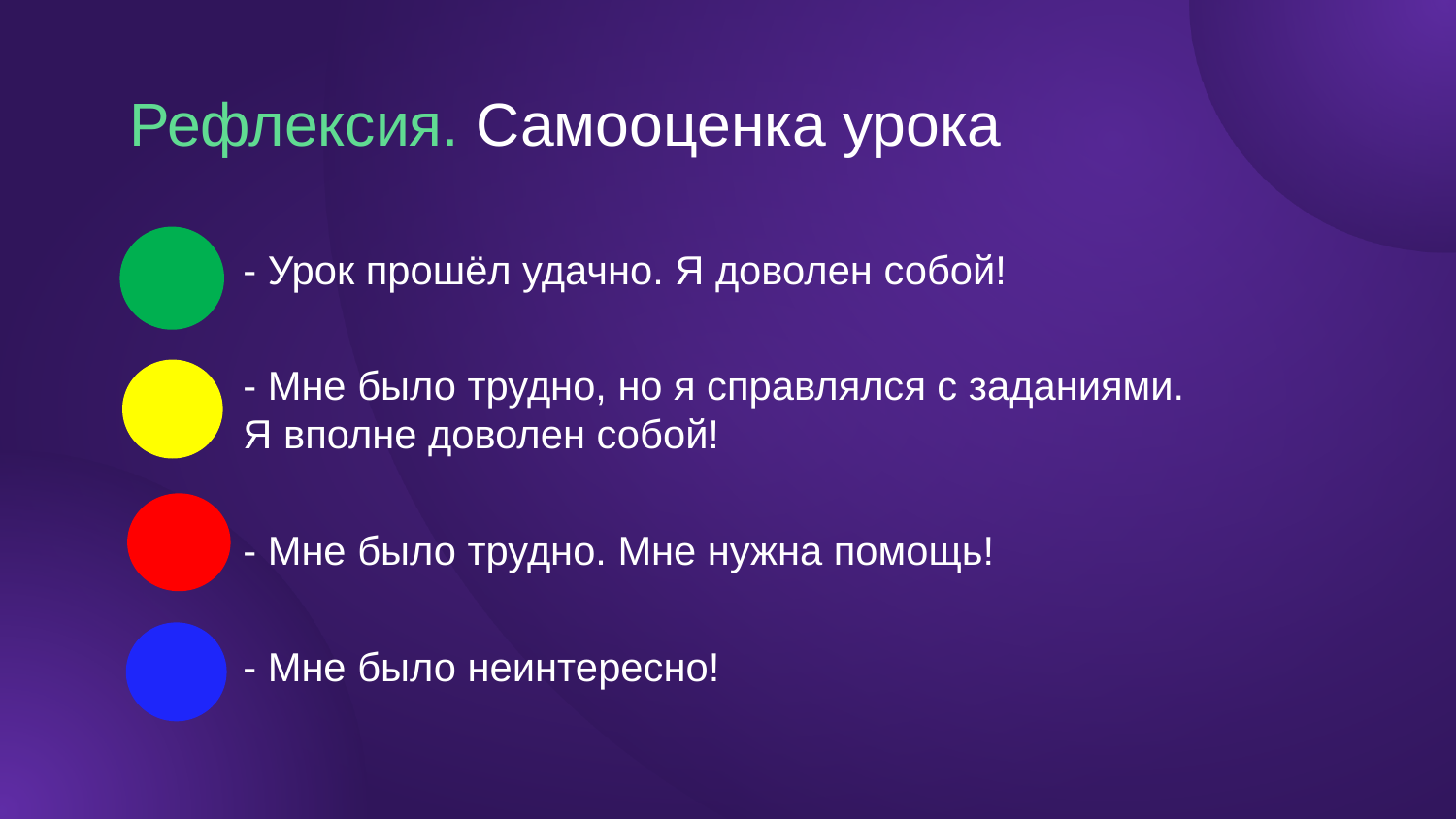

# Рефлексия. Самооценка урока

- Урок прошёл удачно. Я доволен собой!

- Мне было трудно, но я справлялся с заданиями.      Я вполне доволен собой!

- Мне было трудно. Мне нужна помощь!

- Мне было неинтересно!